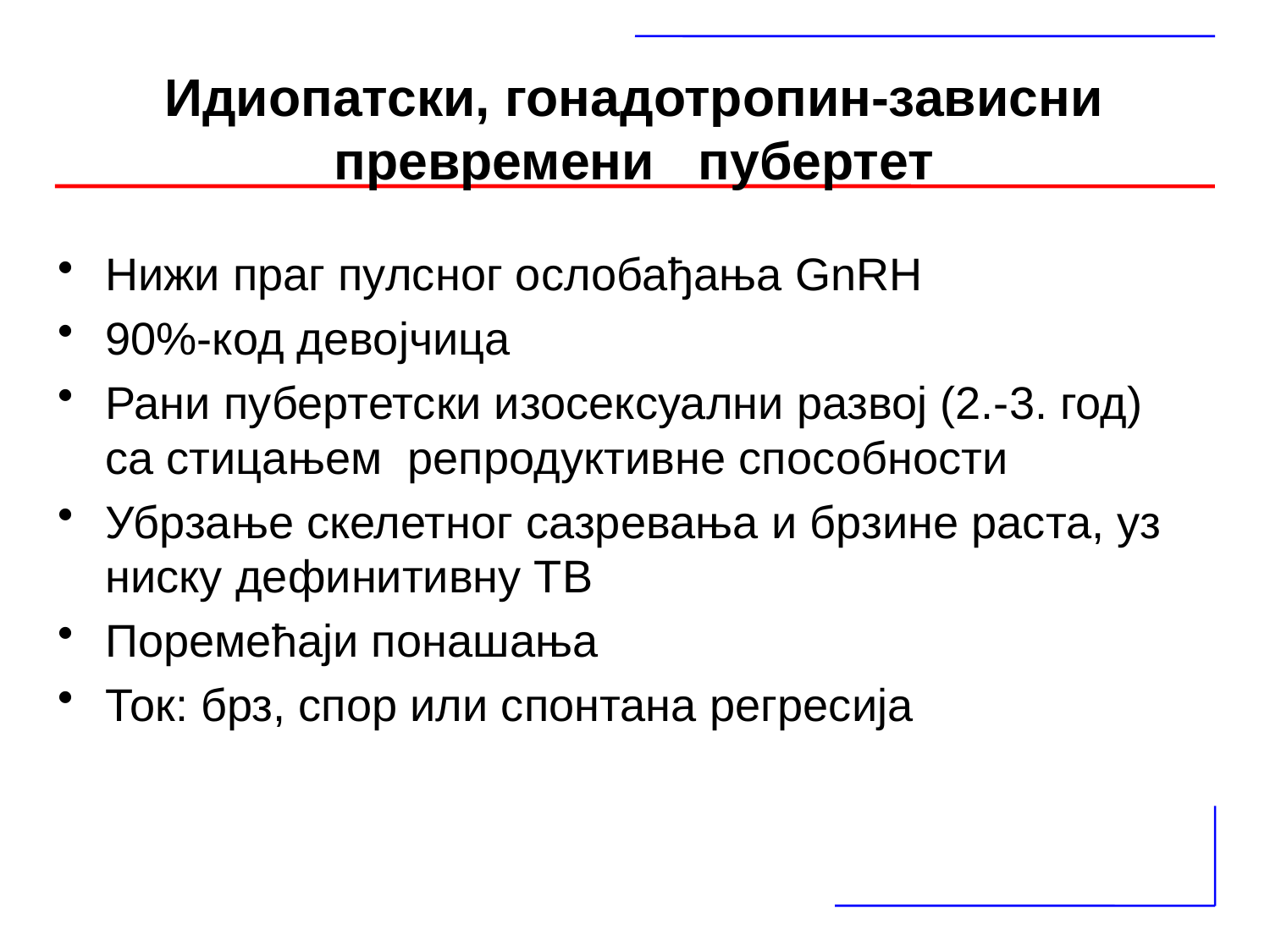

# Идиопатски, гонадотропин-зависни превремени   пубертет
Нижи праг пулсног ослобађања GnRH
90%-код девојчица
Рани пубертетски изосексуални развој (2.-3. год) са стицањем  репродуктивне способности
Убрзање скелетног сазревања и брзине раста, уз ниску дефинитивну ТВ
Поремећаји понашања
Ток: брз, спор или спонтана регресија